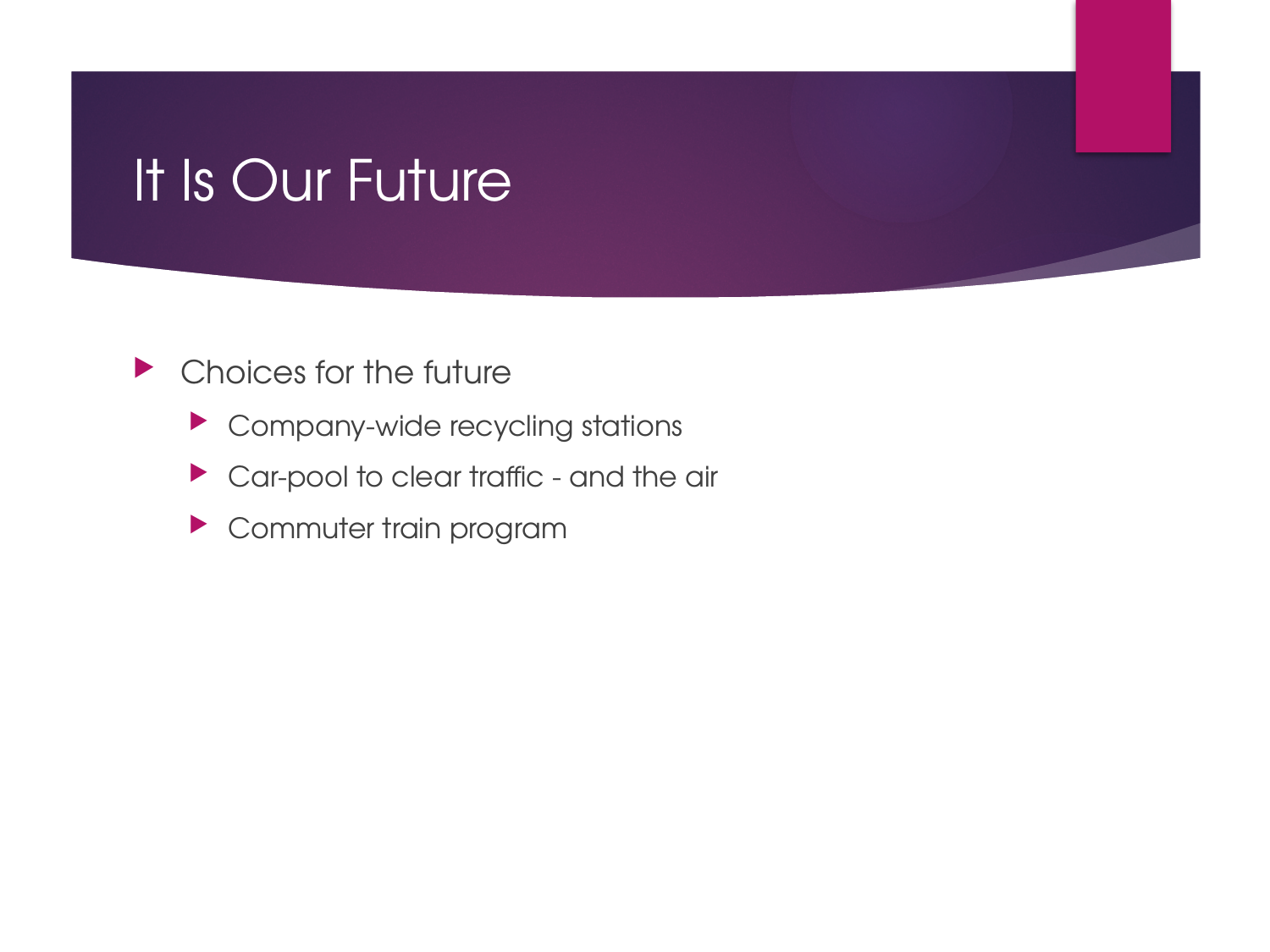

# It Is Our Future
Choices for the future
Company-wide recycling stations
Car-pool to clear traffic - and the air
Commuter train program